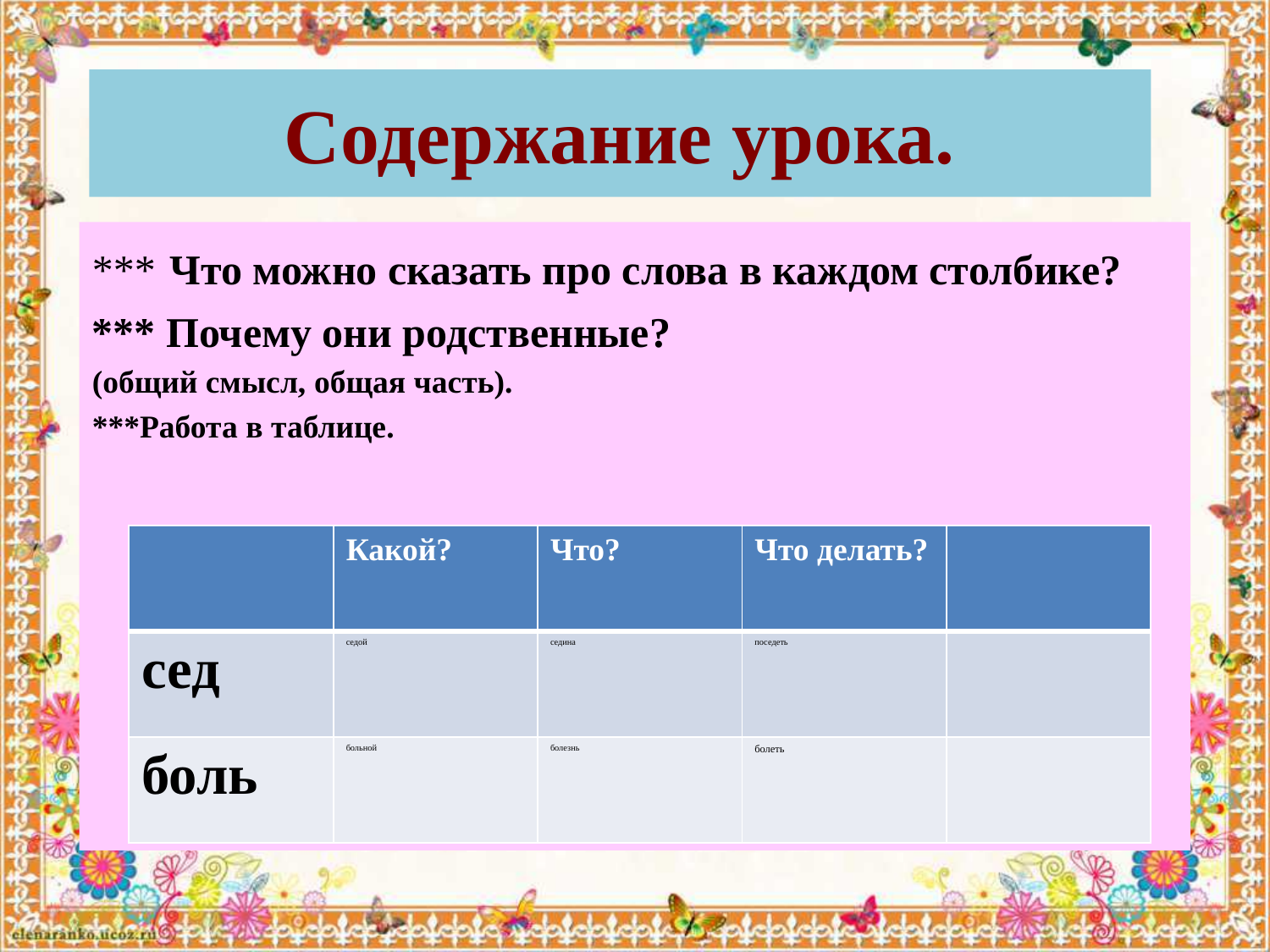

# Содержание урока.
*** Что можно сказать про слова в каждом столбике?
*** Почему они родственные?
(общий смысл, общая часть).
***Работа в таблице.

|  | Какой? | Что? | Что делать? |  |
| --- | --- | --- | --- | --- |
| сед | седой | седина | поседеть |  |
| боль | больной | болезнь | болеть |  |